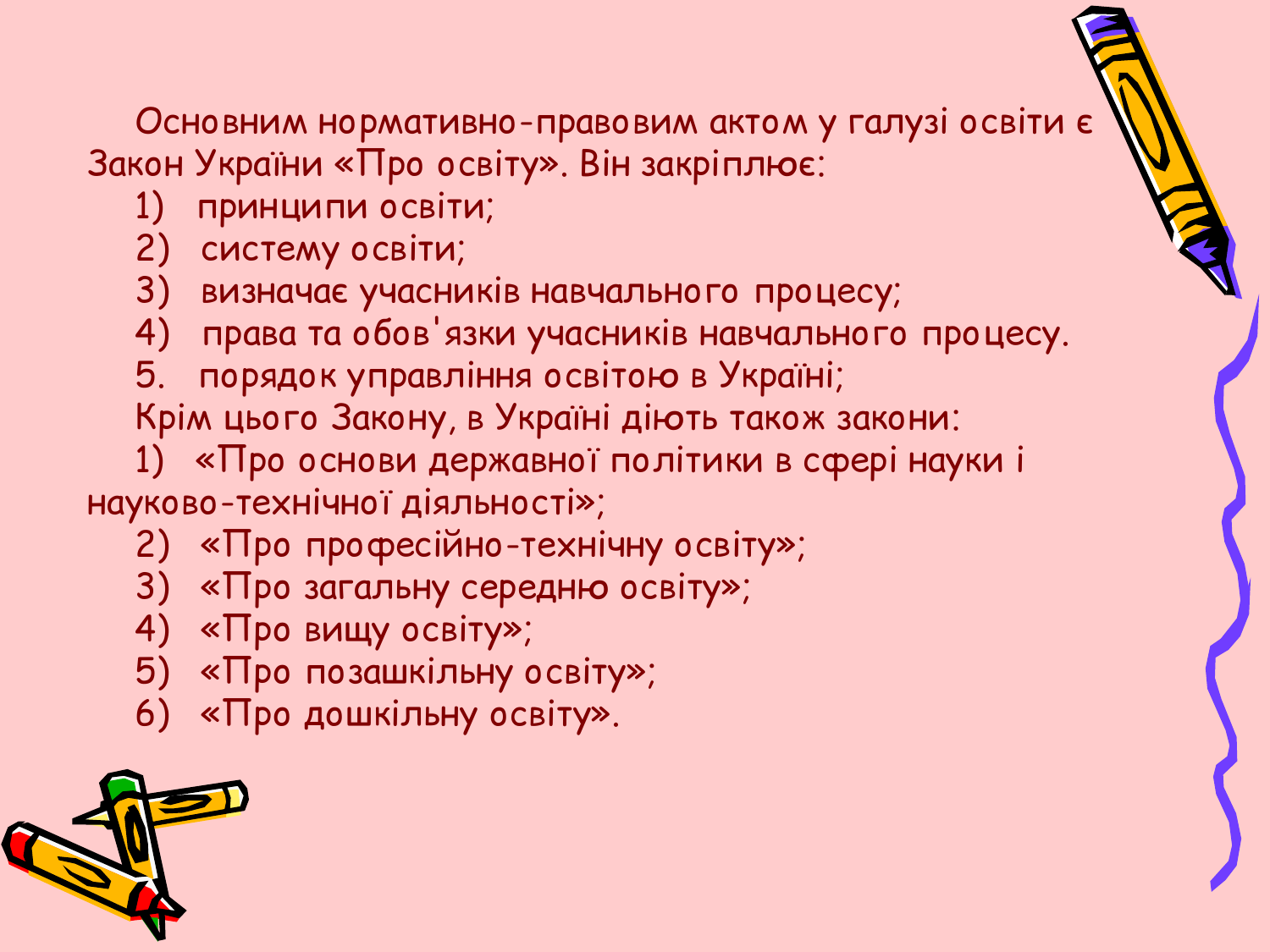

Основним нормативно-правовим актом у галузі освіти є Закон України «Про освіту». Він закріплює:
1)   принципи освіти;
2)   систему освіти;
3)   визначає учасників навчального процесу;
4)   права та обов'язки учасників навчального проце­су.
5.   порядок управління освітою в Україні;
Крім цього Закону, в Україні діють також закони:
1)   «Про основи державної політики в сфері науки і науково-технічної діяльності»;
2)   «Про професійно-технічну освіту»;
3)   «Про загальну середню освіту»;
4)   «Про вищу освіту»;
5)   «Про позашкільну освіту»;
6)   «Про дошкільну освіту».